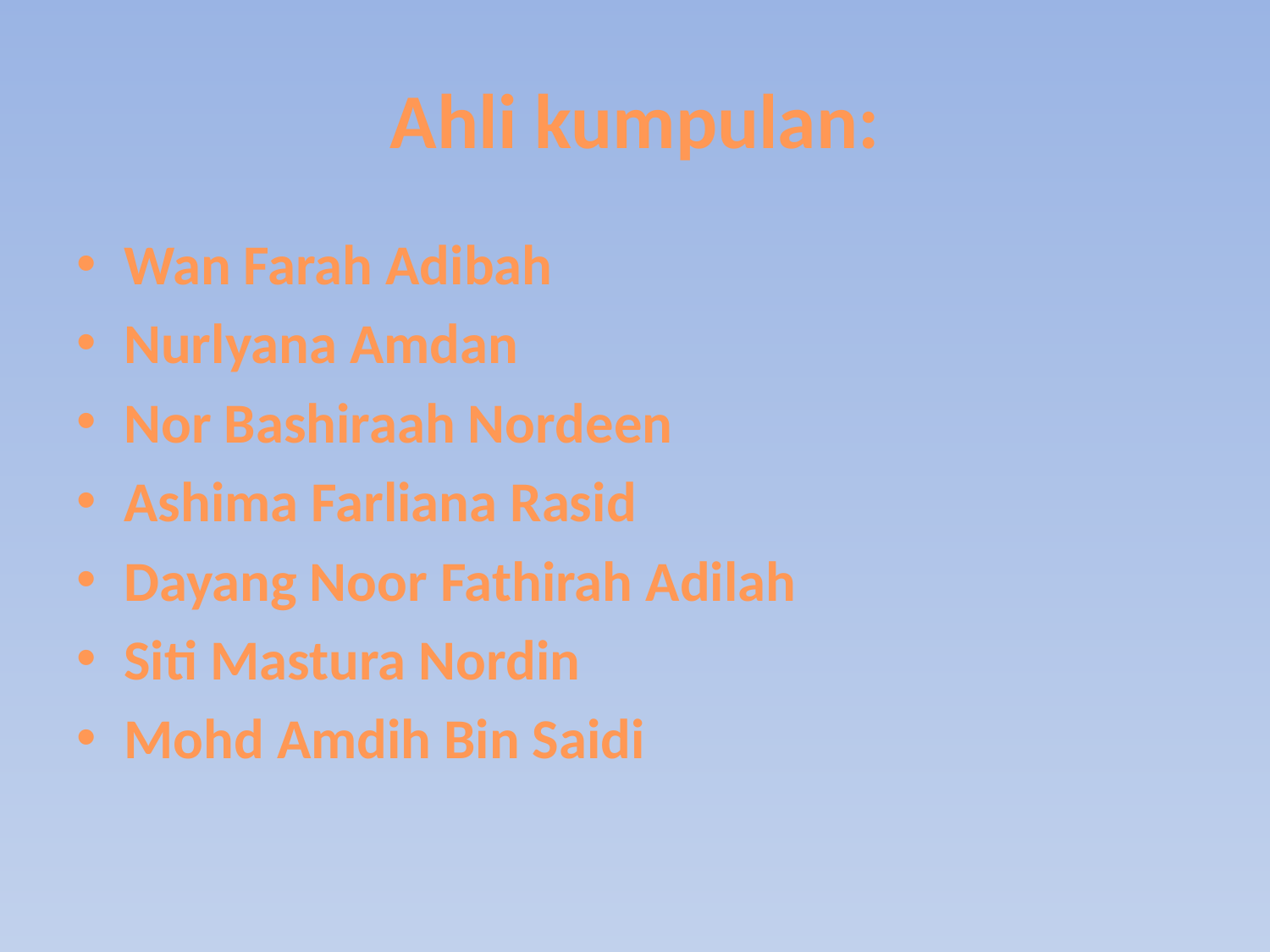

# Ahli kumpulan:
Wan Farah Adibah
Nurlyana Amdan
Nor Bashiraah Nordeen
Ashima Farliana Rasid
Dayang Noor Fathirah Adilah
Siti Mastura Nordin
Mohd Amdih Bin Saidi